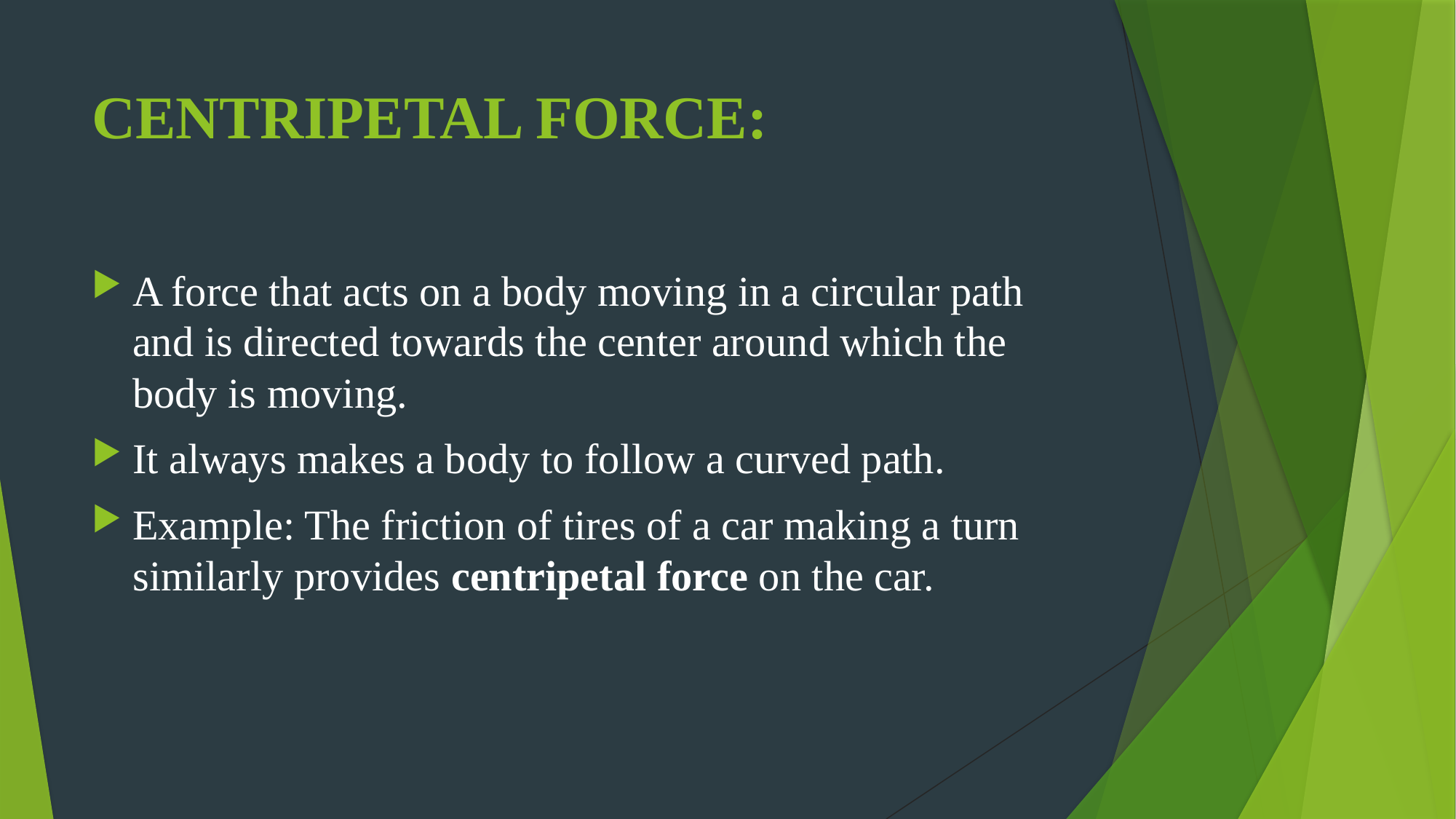

# CENTRIPETAL FORCE:
A force that acts on a body moving in a circular path and is directed towards the center around which the body is moving.
It always makes a body to follow a curved path.
Example: The friction of tires of a car making a turn similarly provides centripetal force on the car.